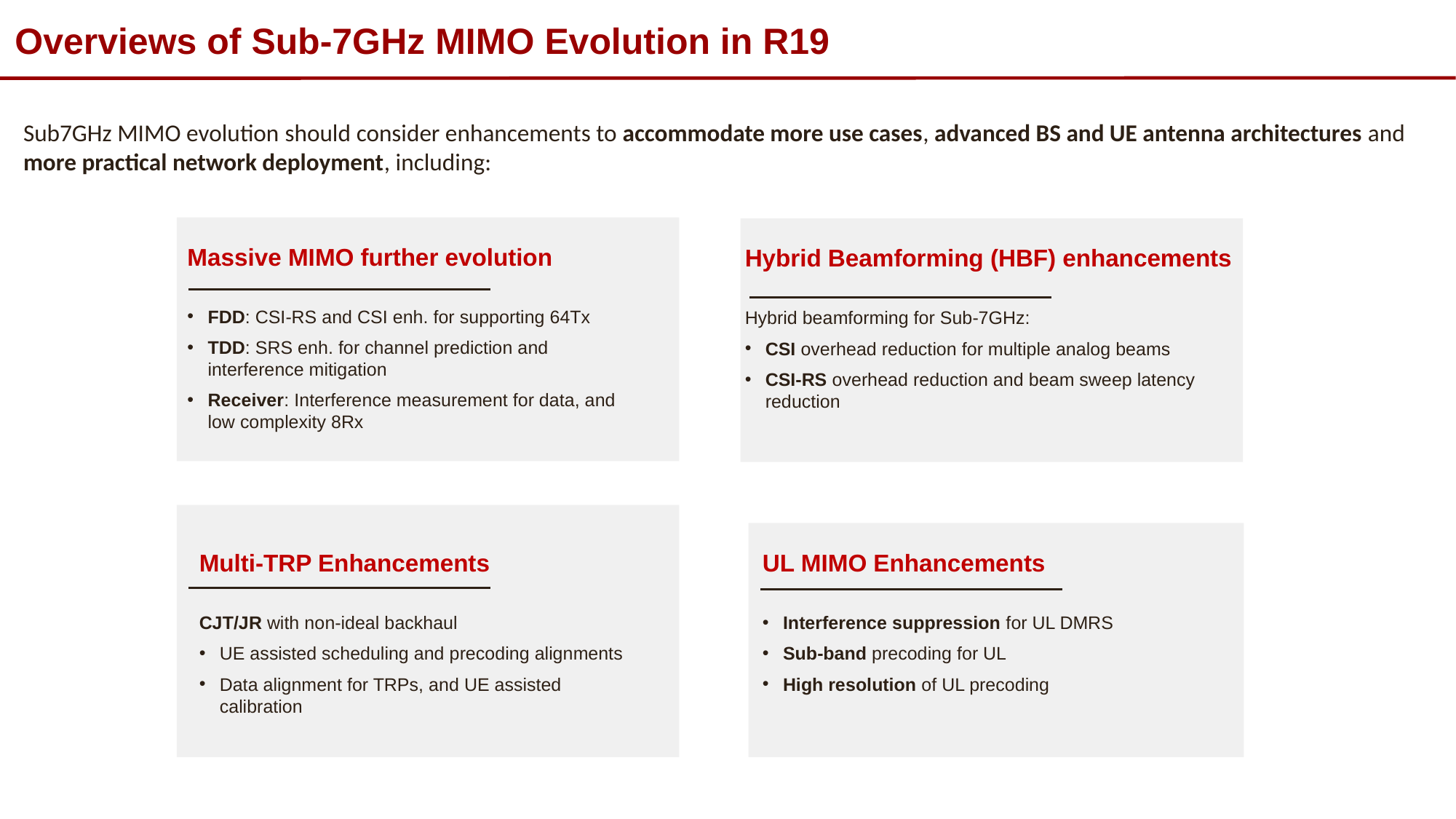

# Overviews of Sub-7GHz MIMO Evolution in R19
Sub7GHz MIMO evolution should consider enhancements to accommodate more use cases, advanced BS and UE antenna architectures and more practical network deployment, including:

Massive MIMO further evolution

FDD: CSI-RS and CSI enh. for supporting 64Tx
TDD: SRS enh. for channel prediction and interference mitigation
Receiver: Interference measurement for data, and low complexity 8Rx
Hybrid Beamforming (HBF) enhancements

Hybrid beamforming for Sub-7GHz:
CSI overhead reduction for multiple analog beams
CSI-RS overhead reduction and beam sweep latency reduction

Multi-TRP Enhancements

CJT/JR with non-ideal backhaul
UE assisted scheduling and precoding alignments
Data alignment for TRPs, and UE assisted calibration
UL MIMO Enhancements

Interference suppression for UL DMRS
Sub-band precoding for UL
High resolution of UL precoding